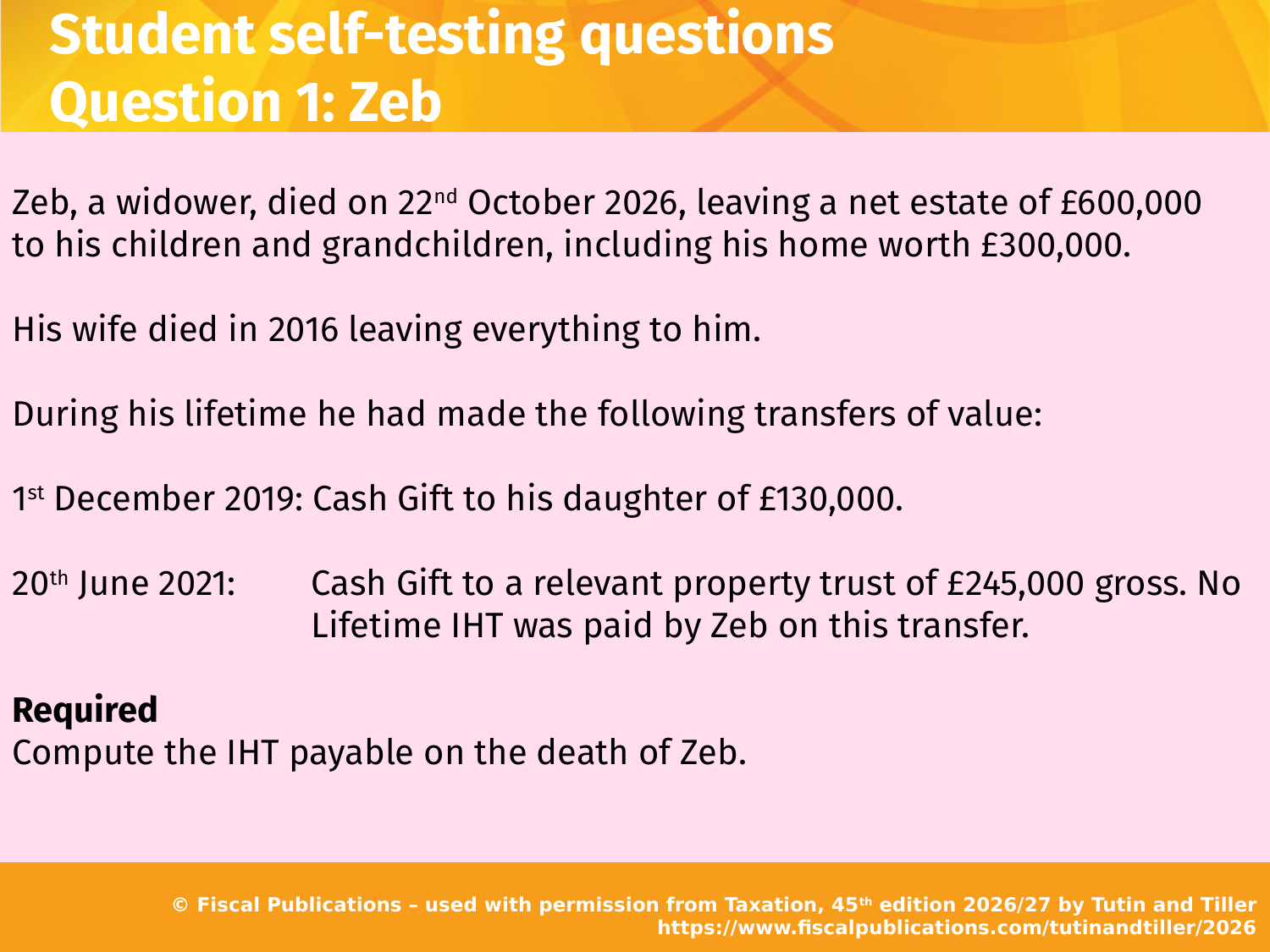

Student self-testing questions
Question 1: Zeb

Zeb, a widower, died on 22nd October 2026, leaving a net estate of £600,000 to his children and grandchildren, including his home worth £300,000.

His wife died in 2016 leaving everything to him.

During his lifetime he had made the following transfers of value:

1st December 2019: Cash Gift to his daughter of £130,000.

20th June 2021:	Cash Gift to a relevant property trust of £245,000 gross. No Lifetime IHT was paid by Zeb on this transfer.

Required
Compute the IHT payable on the death of Zeb.